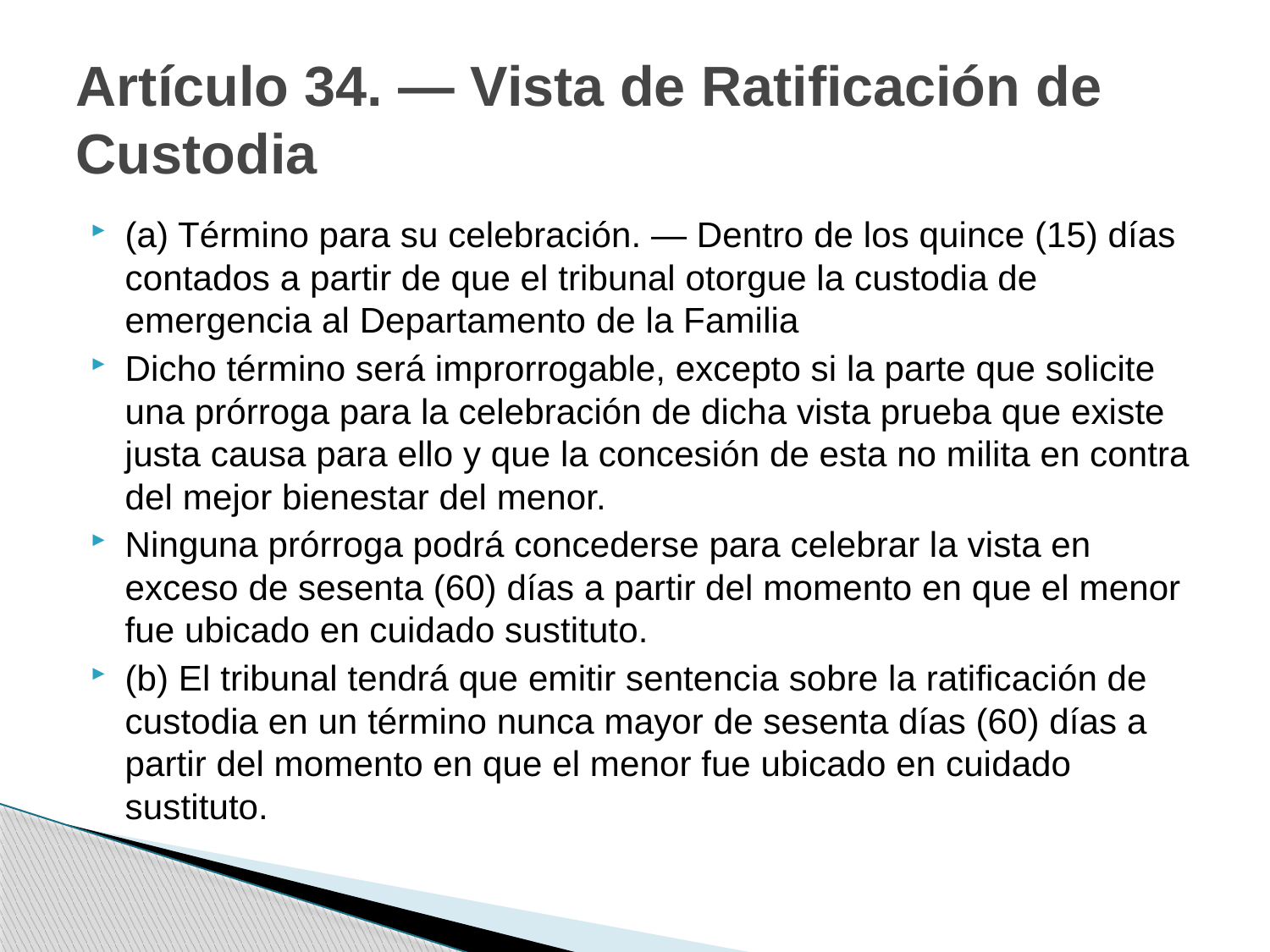

# Artículo 34. — Vista de Ratificación de Custodia
(a) Término para su celebración. — Dentro de los quince (15) días contados a partir de que el tribunal otorgue la custodia de emergencia al Departamento de la Familia
Dicho término será improrrogable, excepto si la parte que solicite una prórroga para la celebración de dicha vista prueba que existe justa causa para ello y que la concesión de esta no milita en contra del mejor bienestar del menor.
Ninguna prórroga podrá concederse para celebrar la vista en exceso de sesenta (60) días a partir del momento en que el menor fue ubicado en cuidado sustituto.
(b) El tribunal tendrá que emitir sentencia sobre la ratificación de custodia en un término nunca mayor de sesenta días (60) días a partir del momento en que el menor fue ubicado en cuidado sustituto.